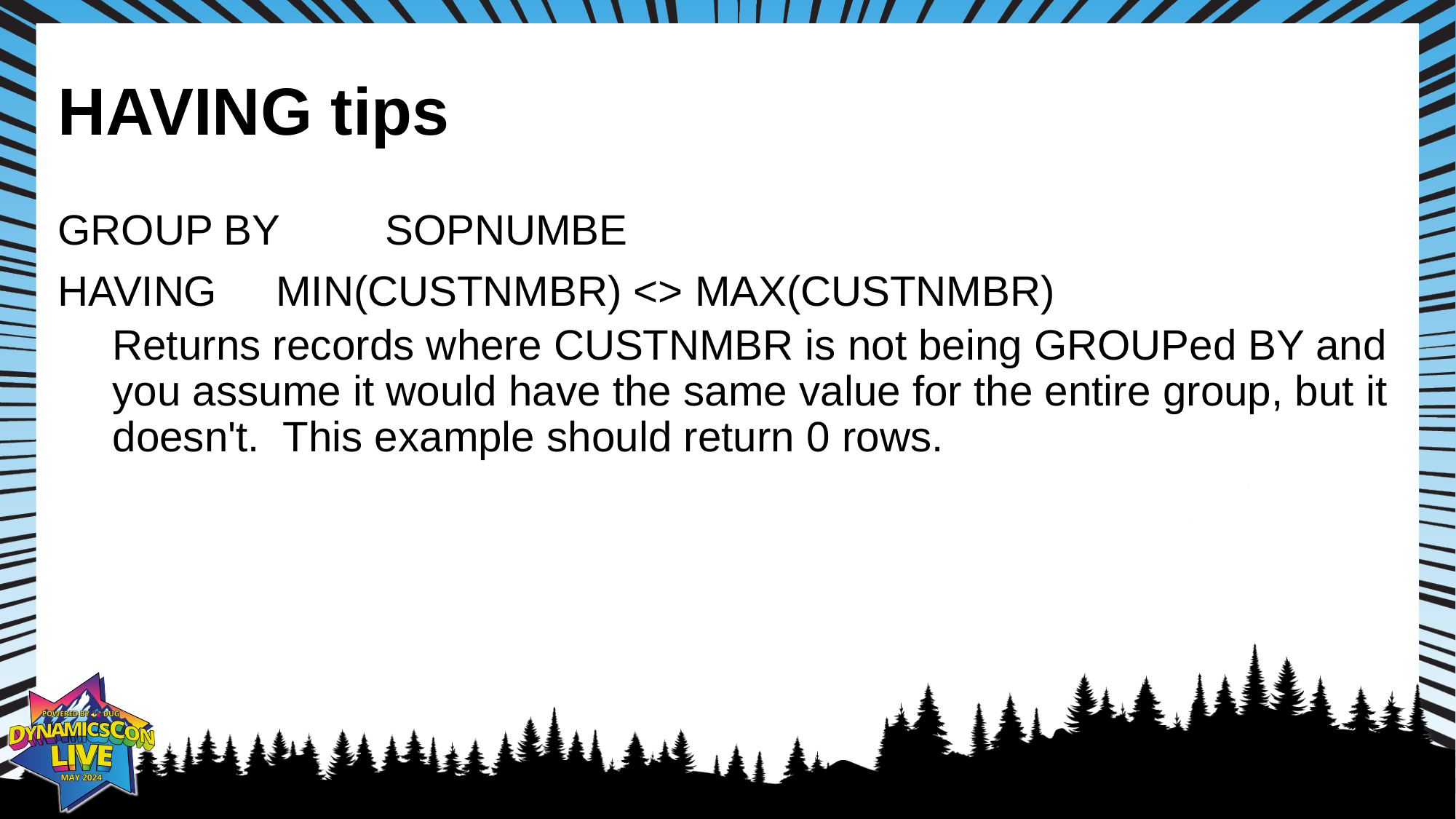

# HAVING tips
GROUP BY	SOPNUMBE
HAVING	MIN(CUSTNMBR) <> MAX(CUSTNMBR)
Returns records where CUSTNMBR is not being GROUPed BY and you assume it would have the same value for the entire group, but it doesn't.  This example should return 0 rows.